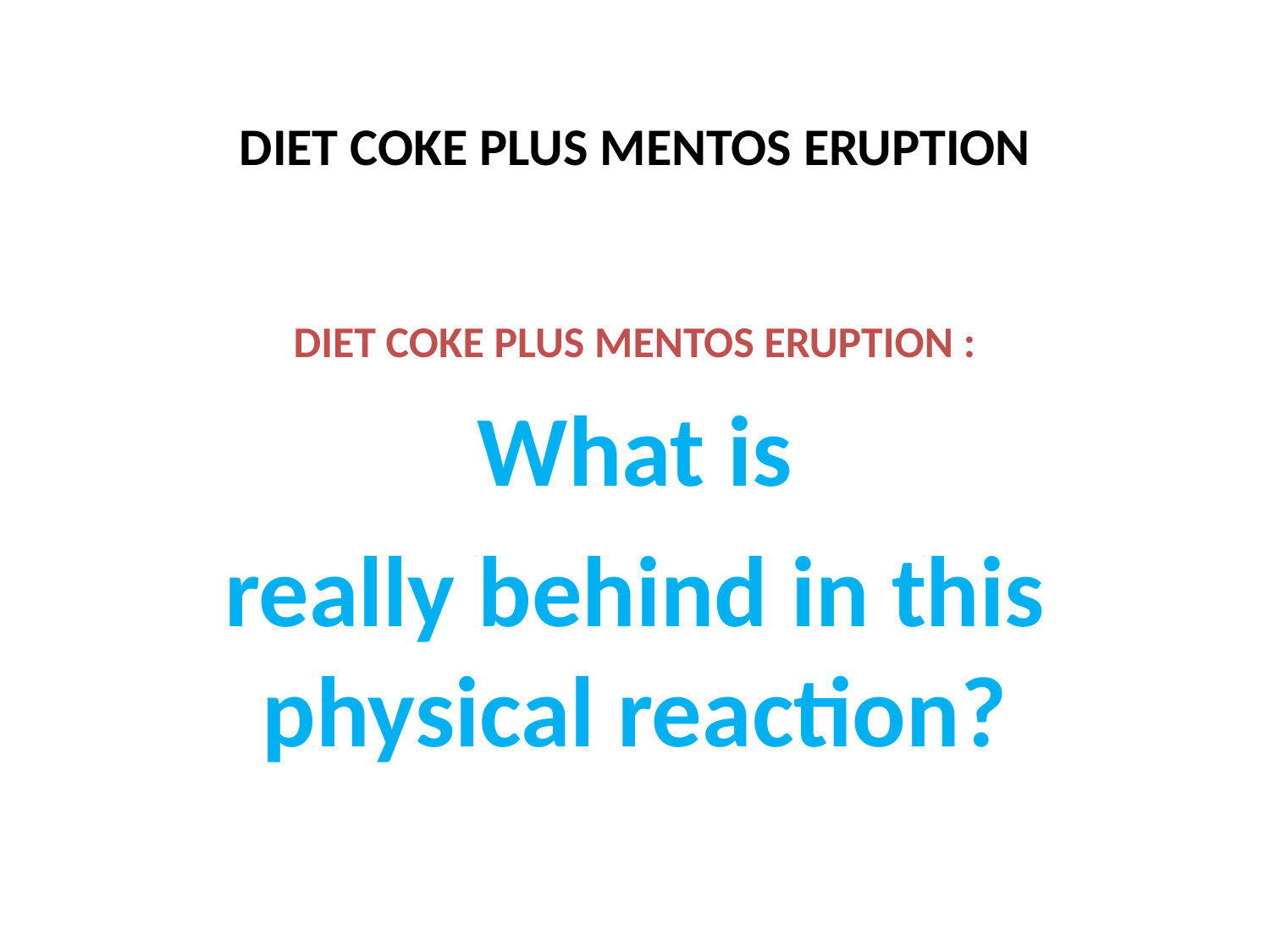

# DIET COKE PLUS MENTOS ERUPTION
DIET COKE PLUS MENTOS ERUPTION :
What is
really behind in this physical reaction?